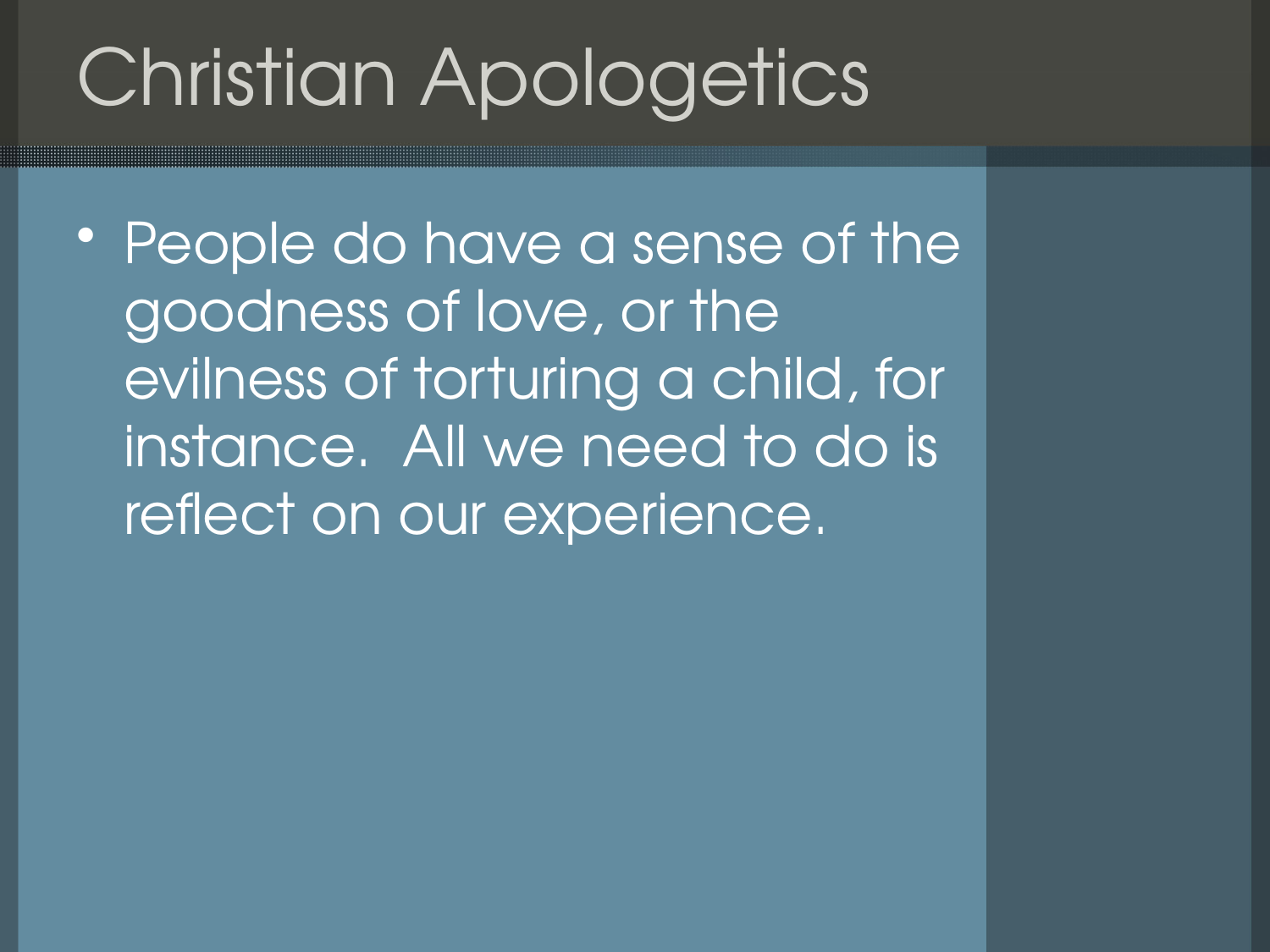

# Christian Apologetics
People do have a sense of the goodness of love, or the evilness of torturing a child, for instance.  All we need to do is reflect on our experience.